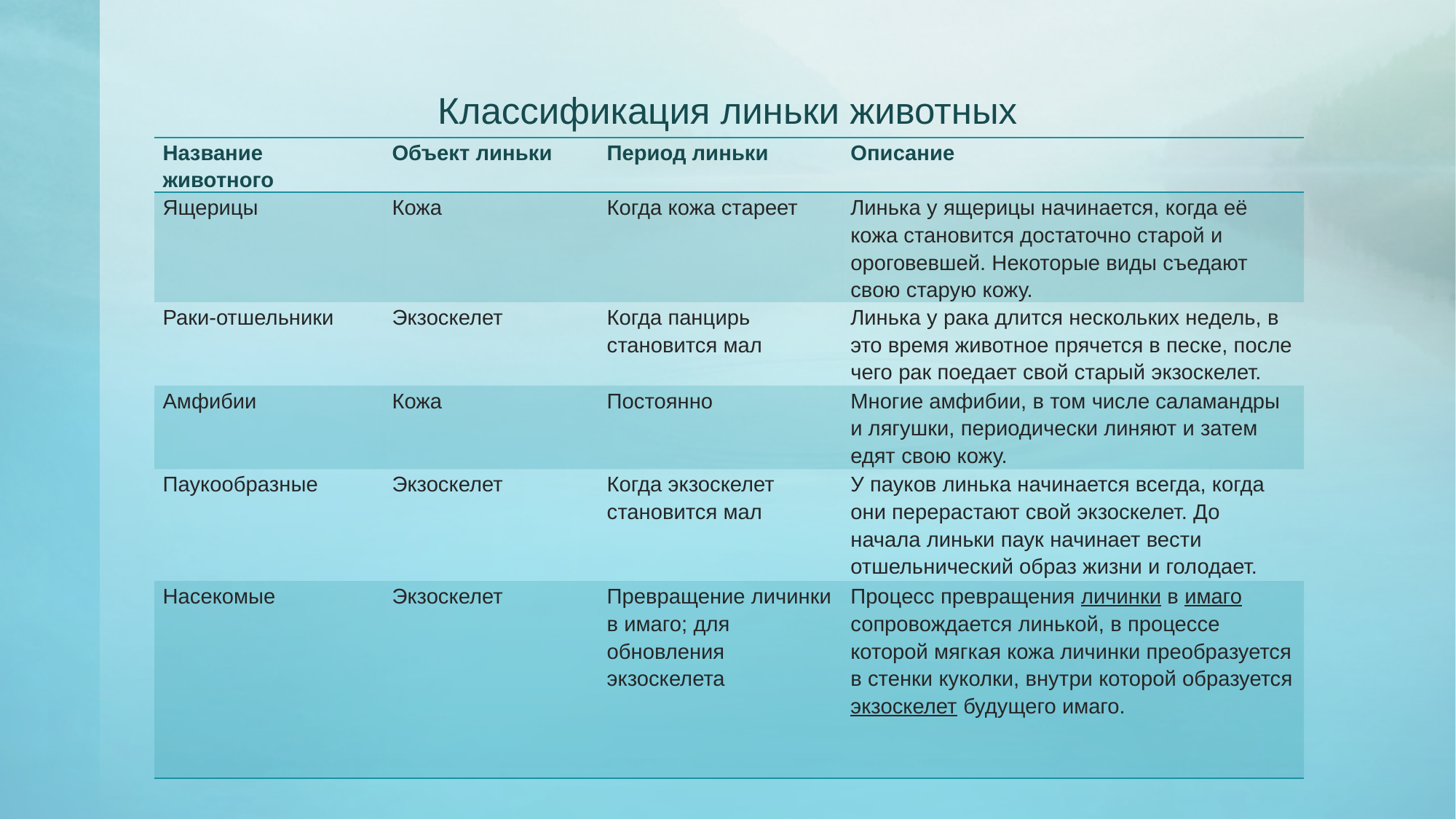

# Классификация линьки животных
| Название животного | Объект линьки | Период линьки | Описание |
| --- | --- | --- | --- |
| Ящерицы | Кожа | Когда кожа стареет | Линька у ящерицы начинается, когда её кожа становится достаточно старой и ороговевшей. Некоторые виды съедают свою старую кожу. |
| Раки-отшельники | Экзоскелет | Когда панцирь становится мал | Линька у рака длится нескольких недель, в это время животное прячется в песке, после чего рак поедает свой старый экзоскелет. |
| Амфибии | Кожа | Постоянно | Многие амфибии, в том числе саламандры и лягушки, периодически линяют и затем едят свою кожу. |
| Паукообразные | Экзоскелет | Когда экзоскелет становится мал | У пауков линька начинается всегда, когда они перерастают свой экзоскелет. До начала линьки паук начинает вести отшельнический образ жизни и голодает. |
| Насекомые | Экзоскелет | Превращение личинки в имаго; для обновления экзоскелета | Процесс превращения личинки в имаго сопровождается линькой, в процессе которой мягкая кожа личинки преобразуется в стенки куколки, внутри которой образуется экзоскелет будущего имаго. |